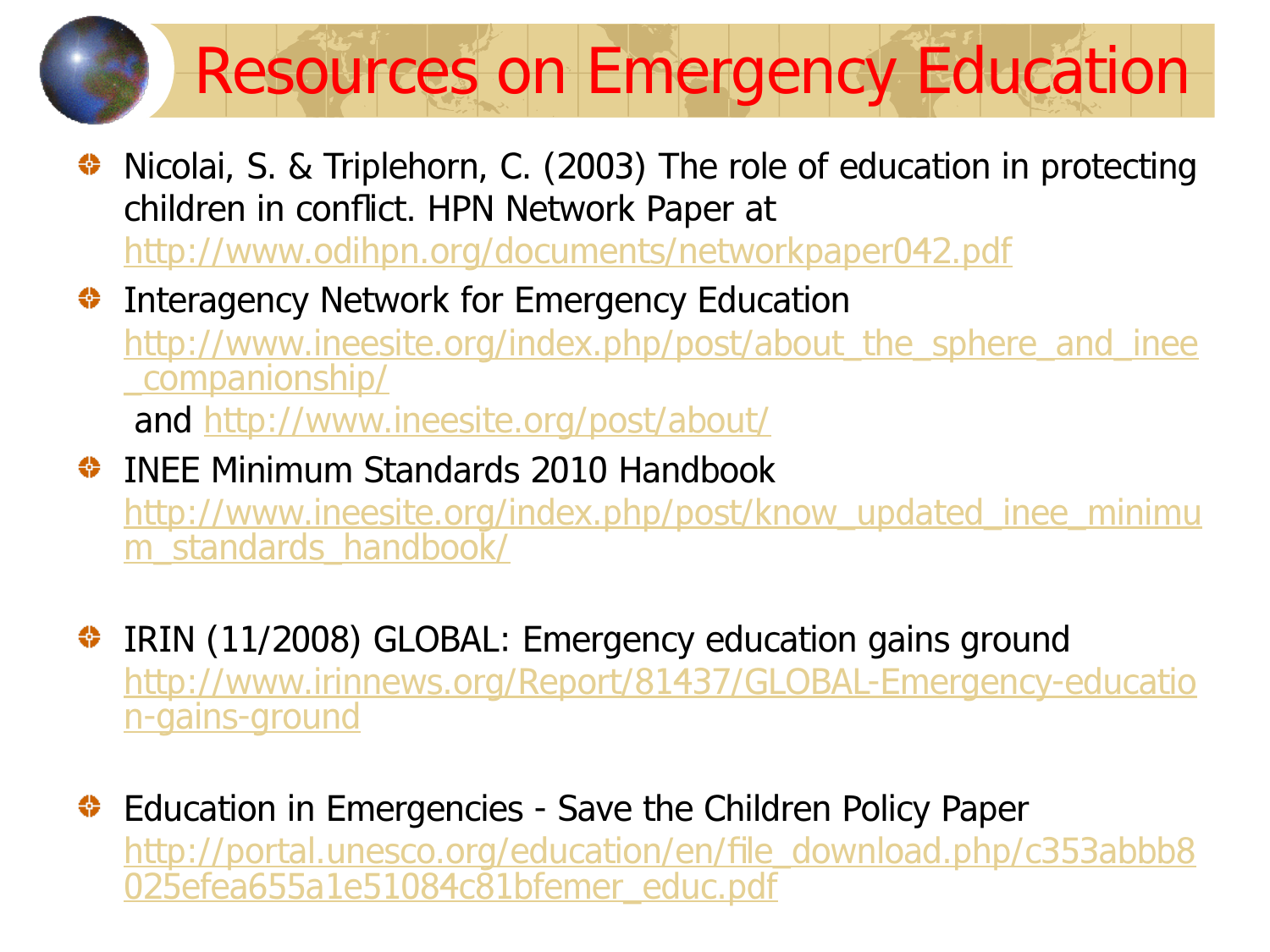

# Resources on Emergency Education
Nicolai, S. & Triplehorn, C. (2003) The role of education in protecting children in conflict. HPN Network Paper at http://www.odihpn.org/documents/networkpaper042.pdf
Interagency Network for Emergency Education http://www.ineesite.org/index.php/post/about_the_sphere_and_inee_companionship/ and http://www.ineesite.org/post/about/
INEE Minimum Standards 2010 Handbook http://www.ineesite.org/index.php/post/know_updated_inee_minimum_standards_handbook/
IRIN (11/2008) GLOBAL: Emergency education gains ground http://www.irinnews.org/Report/81437/GLOBAL-Emergency-education-gains-ground
Education in Emergencies - Save the Children Policy Paper http://portal.unesco.org/education/en/file_download.php/c353abbb8025efea655a1e51084c81bfemer_educ.pdf
Sommers, Marc. Emergency Education for Children http://web.mit.edu/cis/www/migration/pubs/mellon/1_children.pdf